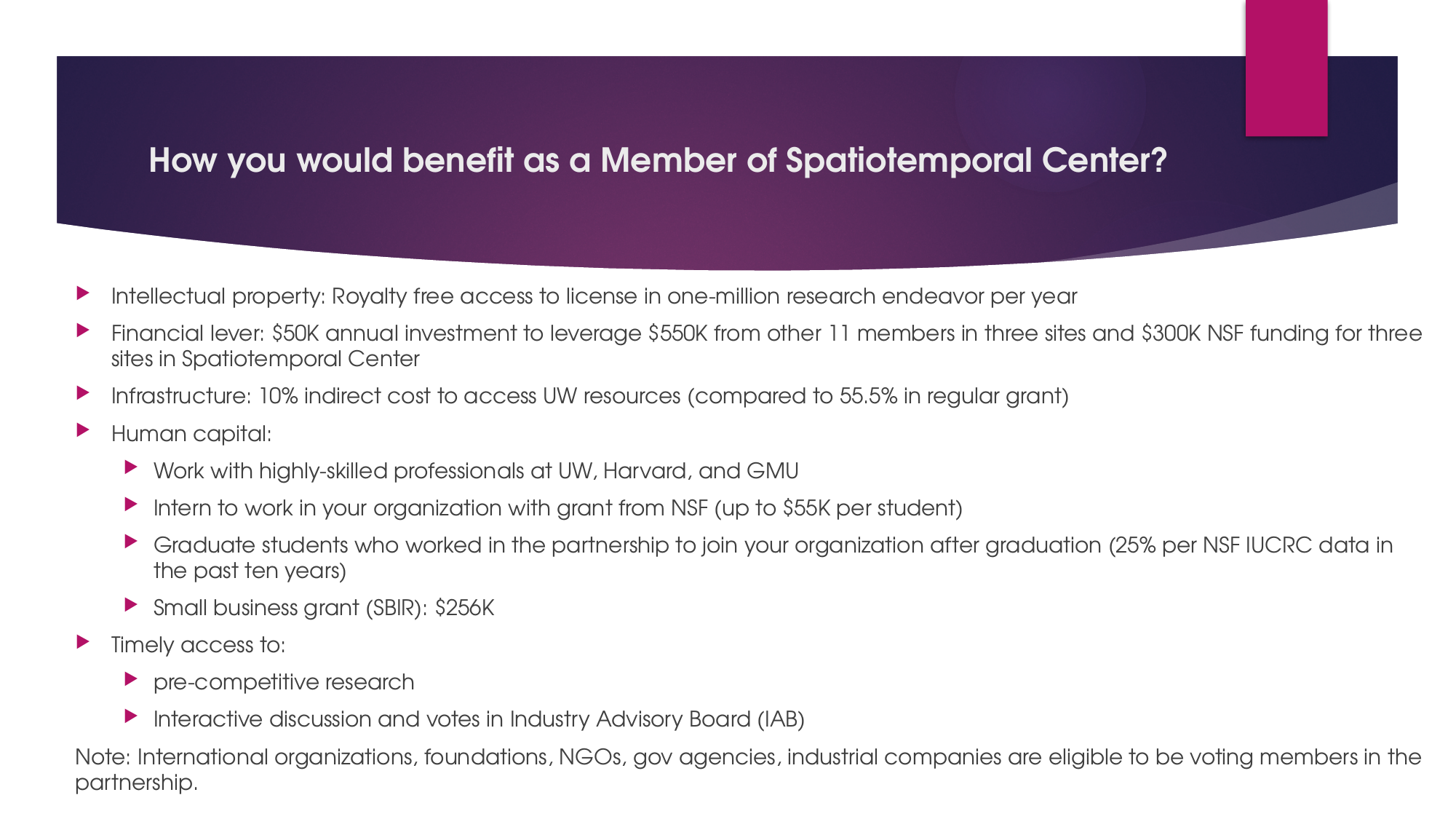

# How you would benefit as a Member of Spatiotemporal Center?
Intellectual property: Royalty free access to license in one-million research endeavor per year
Financial lever: $50K annual investment to leverage $550K from other 11 members in three sites and $300K NSF funding for three sites in Spatiotemporal Center
Infrastructure: 10% indirect cost to access UW resources (compared to 55.5% in regular grant)
Human capital:
Work with highly-skilled professionals at UW, Harvard, and GMU
Intern to work in your organization with grant from NSF (up to $55K per student)
Graduate students who worked in the partnership to join your organization after graduation (25% per NSF IUCRC data in the past ten years)
Small business grant (SBIR): $256K
Timely access to:
pre-competitive research
Interactive discussion and votes in Industry Advisory Board (IAB)
Note: International organizations, foundations, NGOs, gov agencies, industrial companies are eligible to be voting members in the partnership.